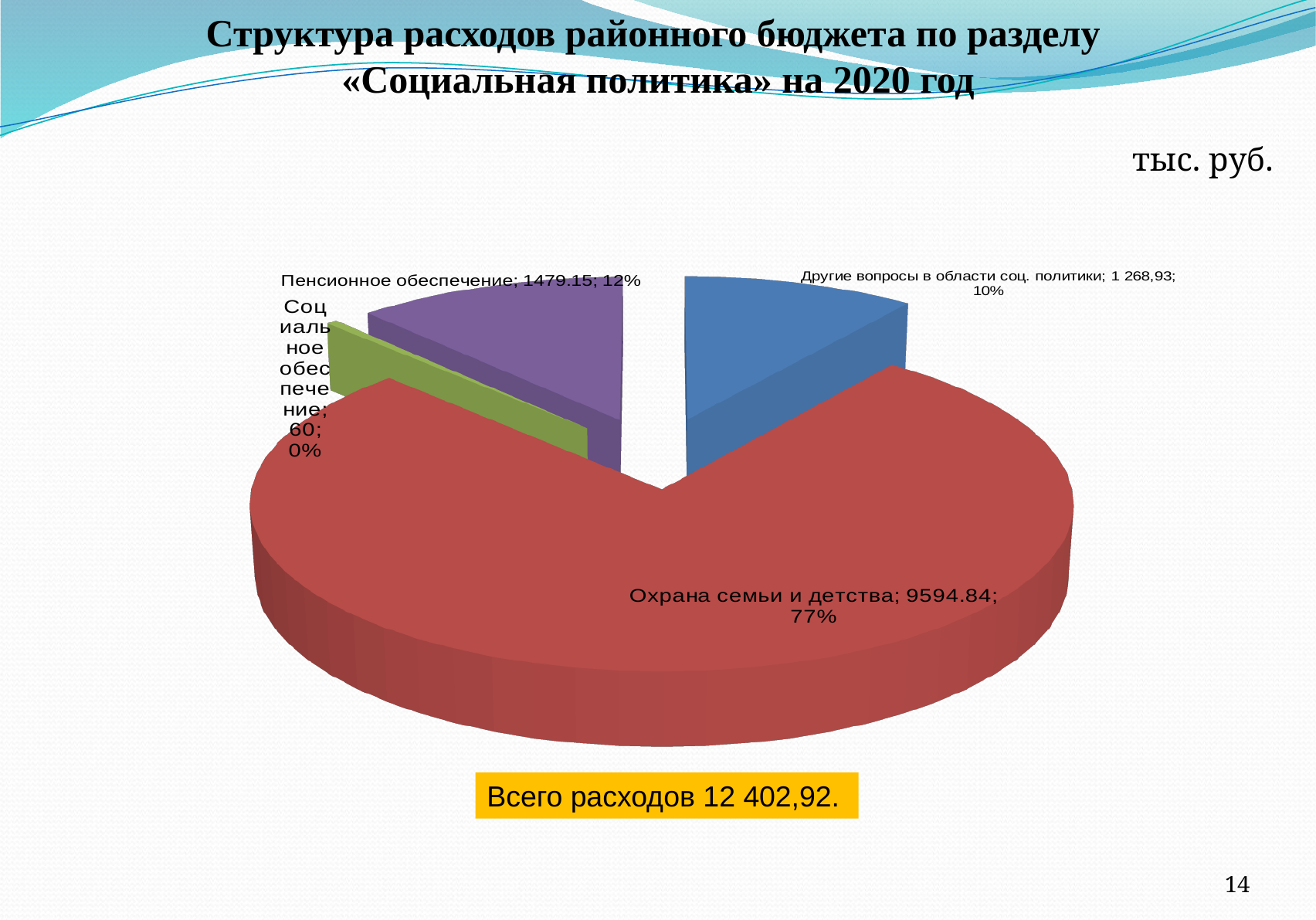

Структура расходов районного бюджета по разделу
«Социальная политика» на 2020 год
тыс. руб.

[unsupported chart]

Всего расходов 12 402,92.
14